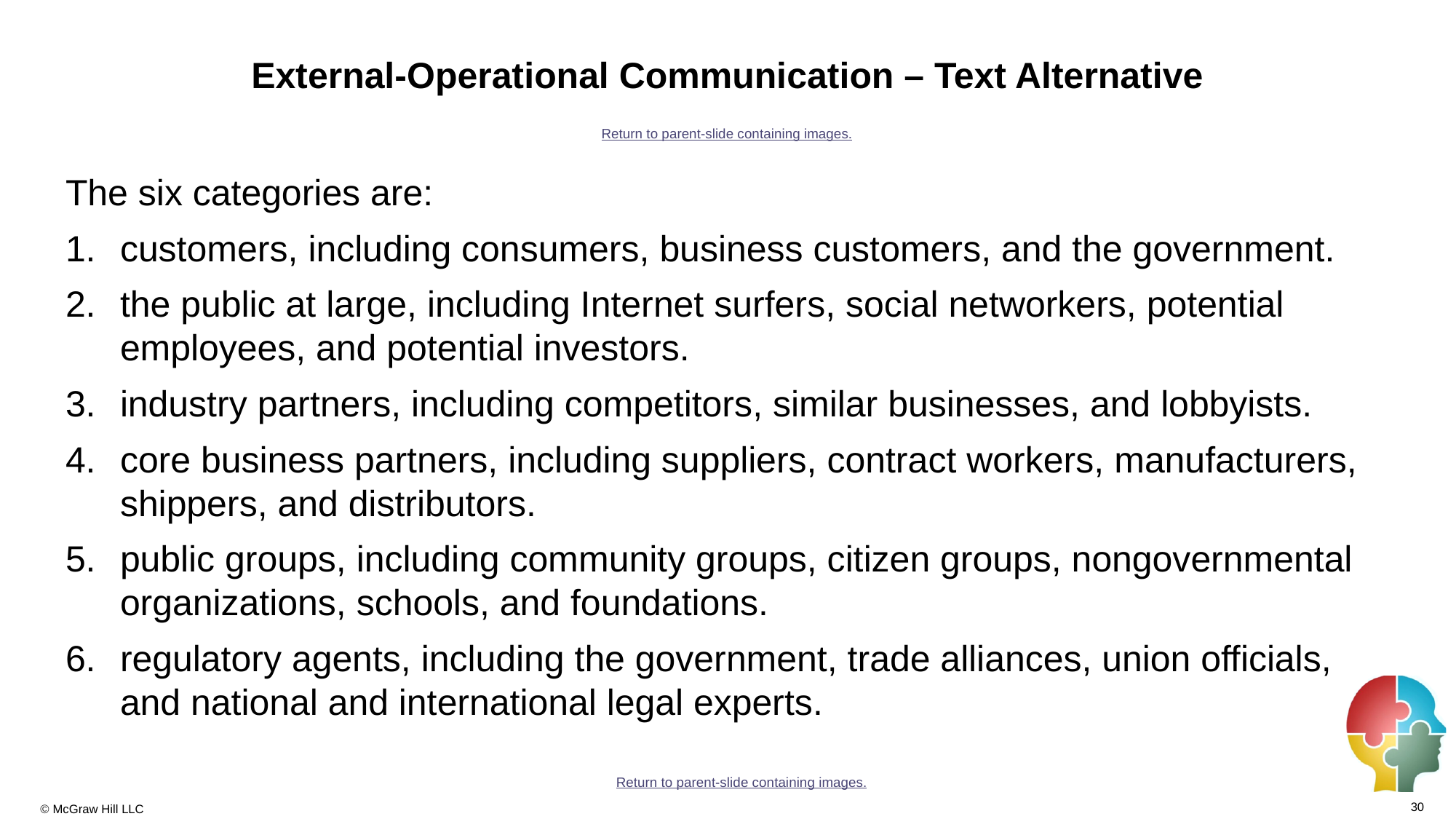

# External-Operational Communication – Text Alternative
Return to parent-slide containing images.
The six categories are:
customers, including consumers, business customers, and the government.
the public at large, including Internet surfers, social networkers, potential employees, and potential investors.
industry partners, including competitors, similar businesses, and lobbyists.
core business partners, including suppliers, contract workers, manufacturers, shippers, and distributors.
public groups, including community groups, citizen groups, nongovernmental organizations, schools, and foundations.
regulatory agents, including the government, trade alliances, union officials, and national and international legal experts.
Return to parent-slide containing images.
30